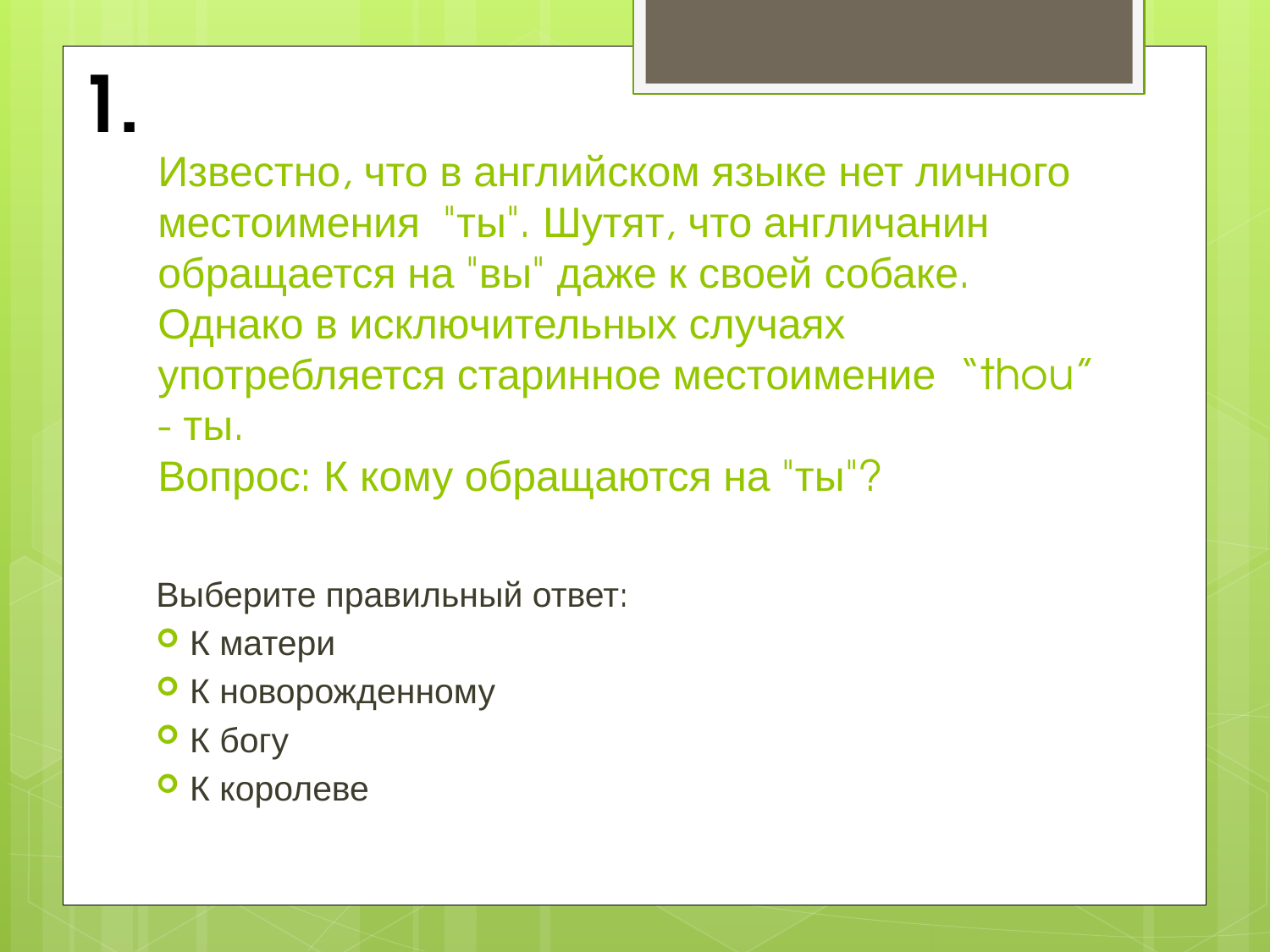

1.
# Известно, что в английском языке нет личного местоимения  "ты". Шутят, что англичанин обращается на "вы" даже к своей собаке. Однако в исключительных случаях употребляется старинное местоимение  “thou” - ты. Вопрос: К кому обращаются на "ты"?
Выберите правильный ответ:
К матери
К новорожденному
К богу
К королеве